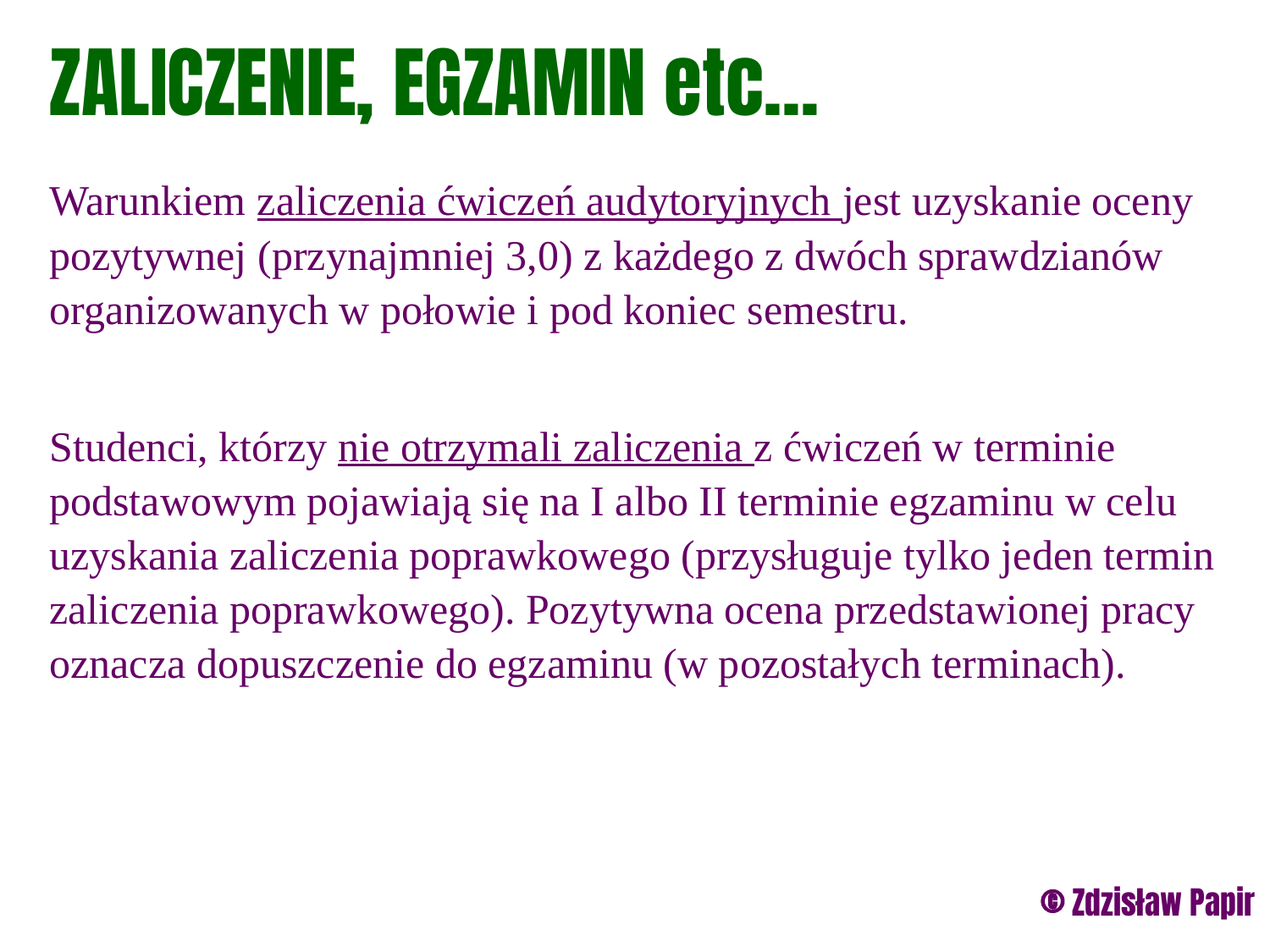

ZALICZENIE, EGZAMIN etc…
Warunkiem zaliczenia ćwiczeń audytoryjnych jest uzyskanie oceny pozytywnej (przynajmniej 3,0) z każdego z dwóch sprawdzianów organizowanych w połowie i pod koniec semestru.

Studenci, którzy nie otrzymali zaliczenia z ćwiczeń w terminie podstawowym pojawiają się na I albo II terminie egzaminu w celu uzyskania zaliczenia poprawkowego (przysługuje tylko jeden termin zaliczenia poprawkowego). Pozytywna ocena przedstawionej pracy oznacza dopuszczenie do egzaminu (w pozostałych terminach).
© Zdzisław Papir